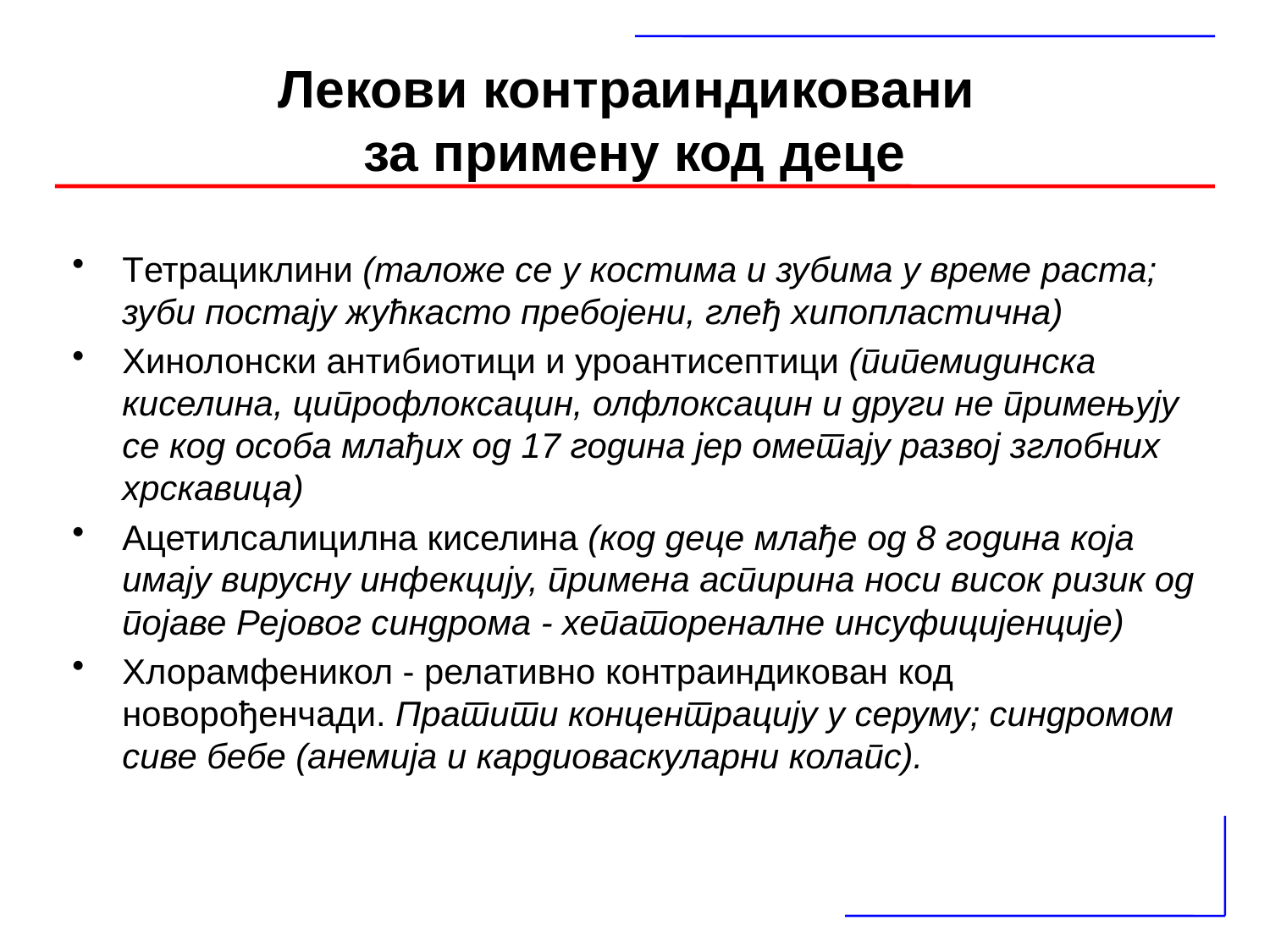

# Лекови контраиндиковани за примену код деце
Tетрациклини (таложе се у костима и зубима у време раста; зуби постају жућкасто пребојени, глеђ хипопластична)
Хинолонски антибиотици и уроантисептици (пипемидинска киселина, ципрофлоксацин, олфлоксацин и други не примењују се код особа млађих од 17 година јер ометају развој зглобних хрскавица)
Ацетилсалицилна киселина (код деце млађе од 8 година која имају вирусну инфекцију, примена аспирина носи висок ризик од појаве Рејовог синдрома - хепатореналне инсуфицијенције)
Хлорамфеникол - релативно контраиндикован код новорођенчади. Пратити концентрацију у серуму; синдромом сиве бебе (анемија и кардиоваскуларни колапс).